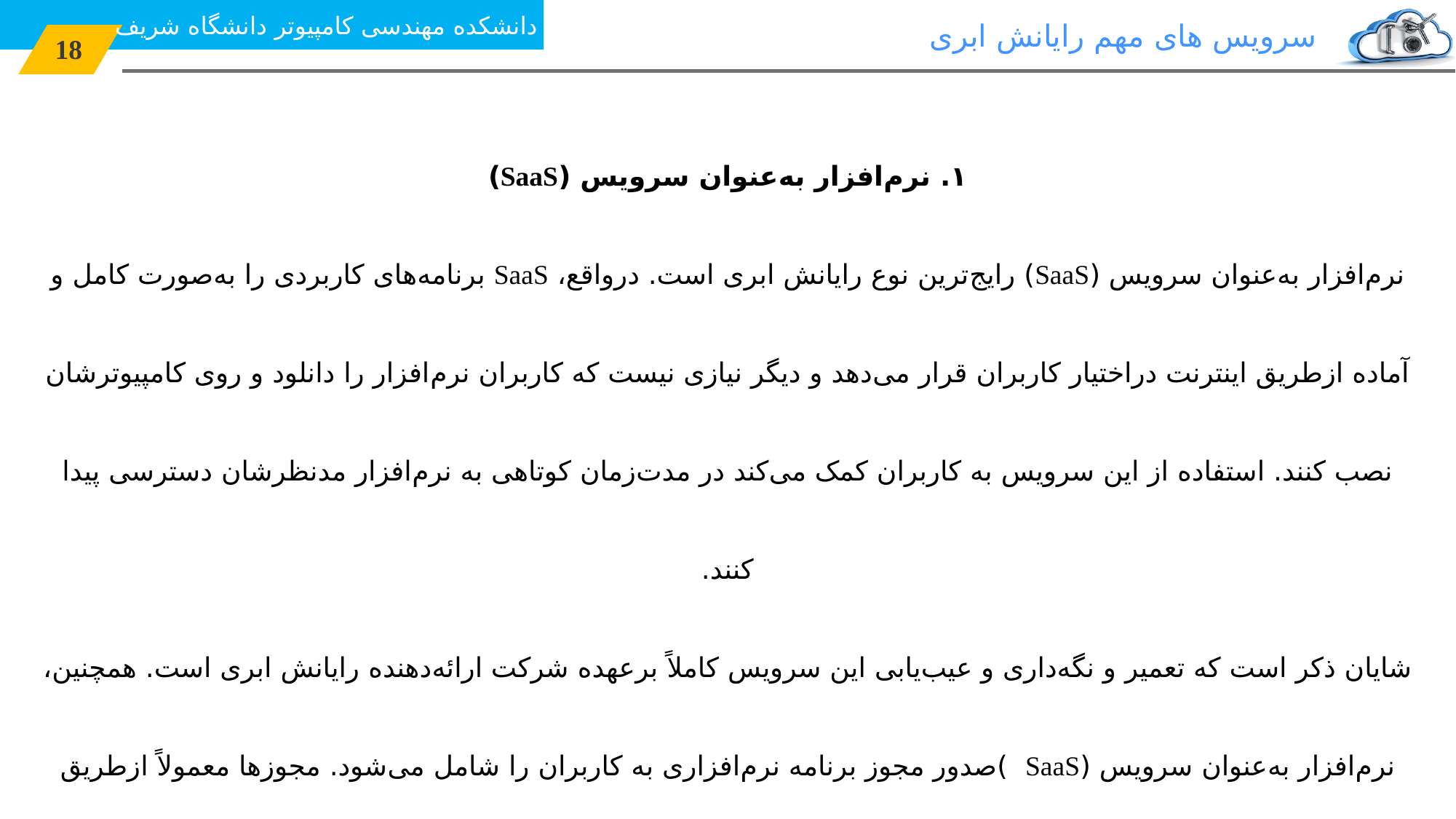

دانشکده مهندسی کامپیوتر دانشگاه شریف
سرویس های مهم رایانش ابری
18
۱. نرم‌افزار به‌عنوان سرویس (SaaS)
نرم‌افزار به‌عنوان سرویس (SaaS) رایج‌ترین نوع رایانش ابری است. درواقع، SaaS برنامه‌های کاربردی را به‌صورت کامل و آماده ازطریق اینترنت دراختیار کاربران قرار می‌دهد و دیگر نیازی نیست که کاربران نرم‌افزار را دانلود و روی کامپیوترشان نصب کنند. استفاده از این سرویس به کاربران کمک می‌کند در مدت‌زمان کوتاهی به نرم‌افزار مدنظرشان دسترسی پیدا کنند.
شایان ذکر است که تعمیر و نگه‌داری و عیب‌یابی این سرویس کاملاً بر‌عهده شرکت ارائه‌دهنده رایانش ابری است. همچنین، نرم‌افزار به‌عنوان سرویس (SaaS  )صدور مجوز برنامه نرم‌افزاری به کاربران را شامل می‌شود. مجوزها معمولاً ازطریق مدل پرداختی یا بر‌حسب تقاضا ارائه می‌شوند. این نوع سیستم را می‌توان در Microsoft Office 365 یافت.